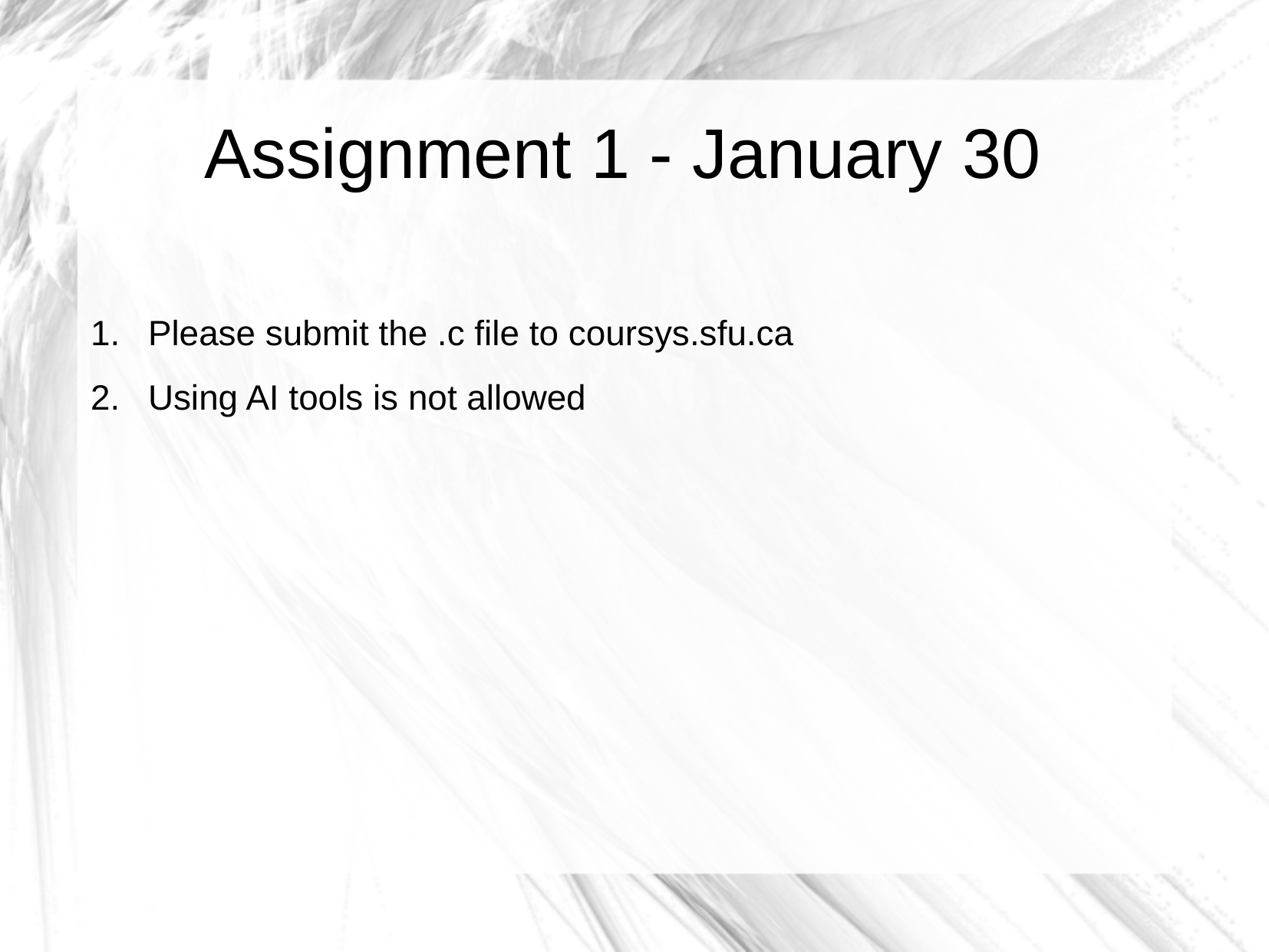

Assignment 1 - January 30

Please submit the .c file to coursys.sfu.ca
Using AI tools is not allowed